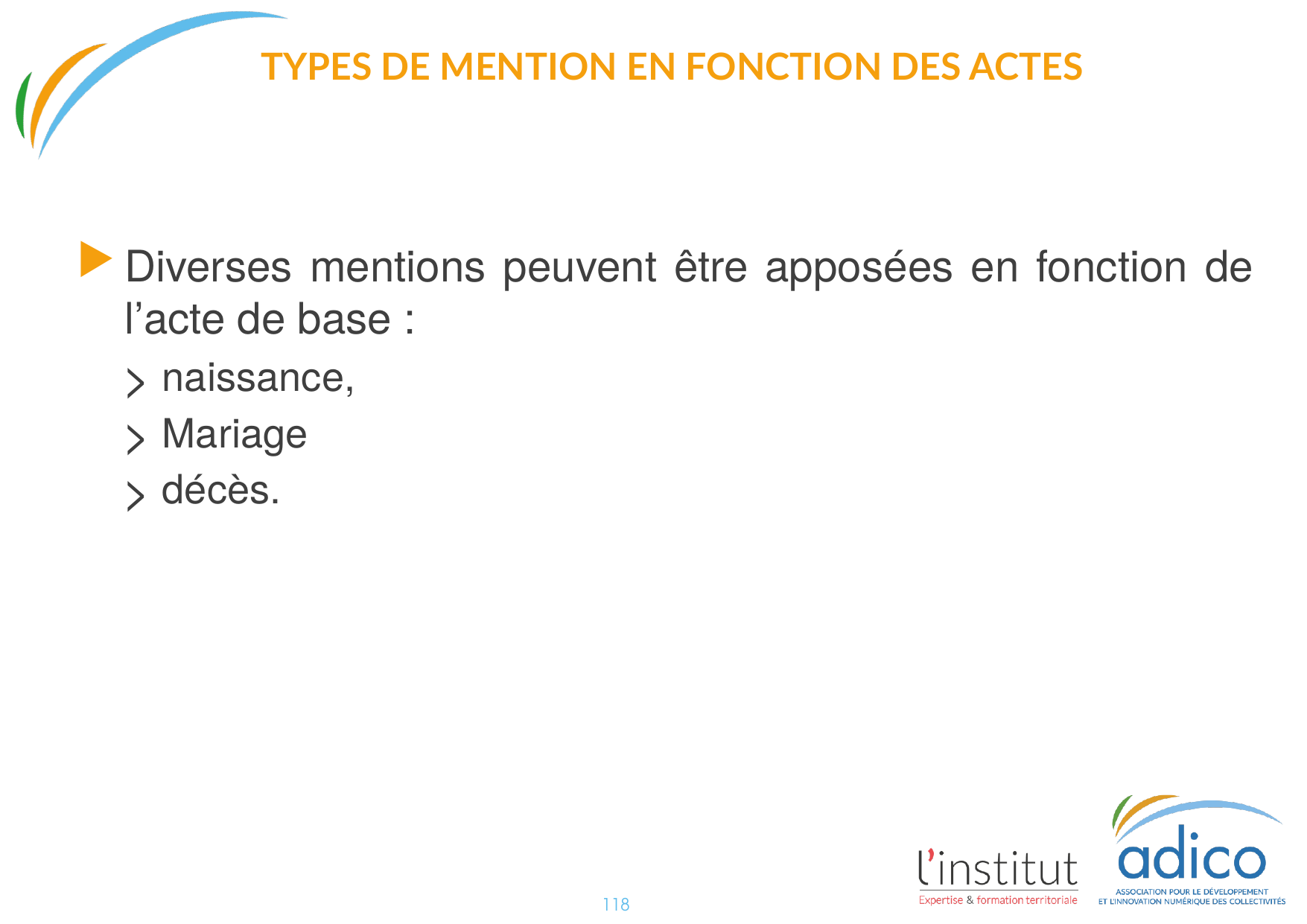

# TYPES DE MENTION EN FONCTION DES ACTES

Diverses mentions peuvent être apposées en fonction de l’acte de base :
naissance,
Mariage
décès.